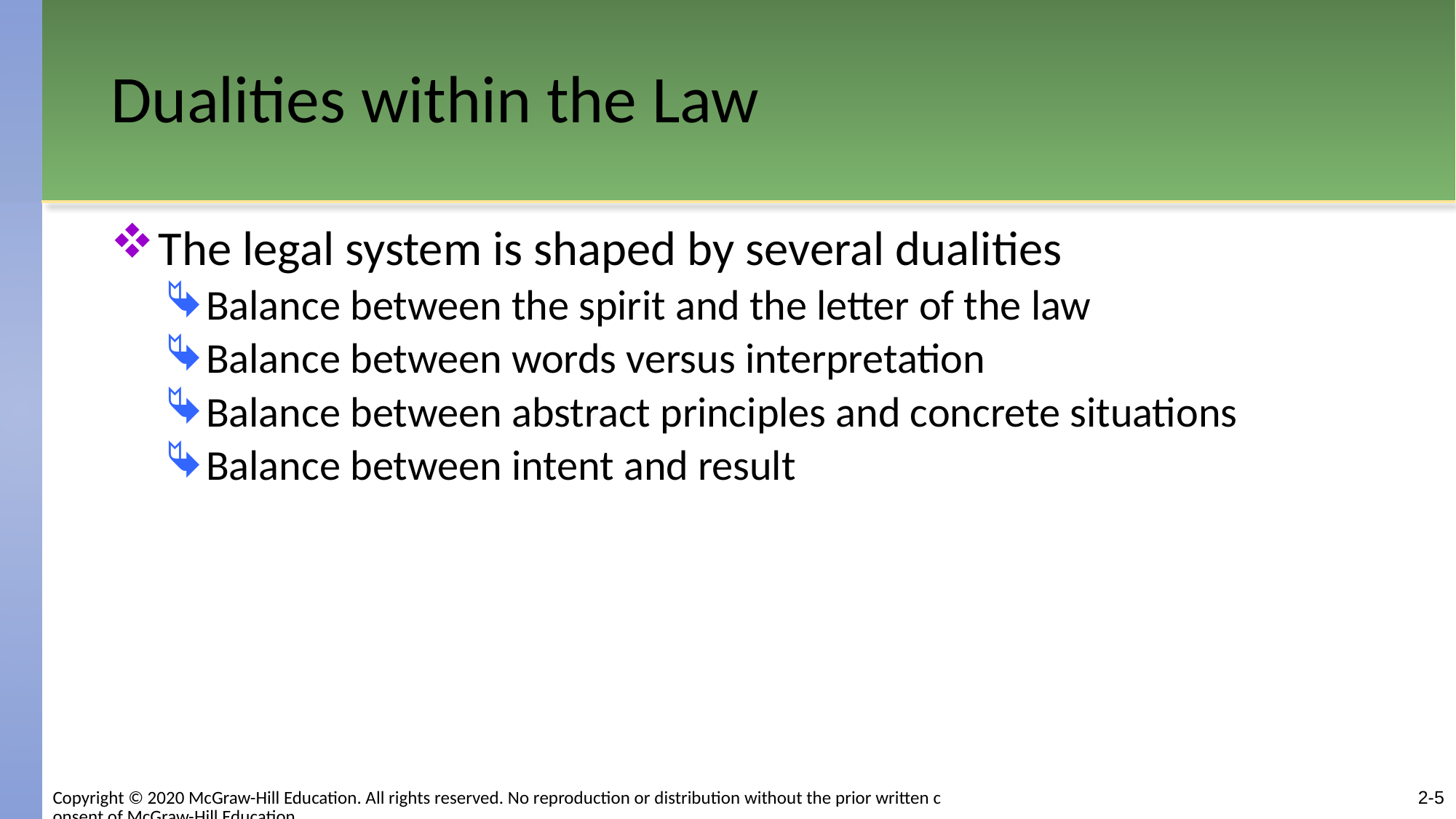

# Dualities within the Law
The legal system is shaped by several dualities
Balance between the spirit and the letter of the law
Balance between words versus interpretation
Balance between abstract principles and concrete situations
Balance between intent and result
2-5
Copyright © 2020 McGraw-Hill Education. All rights reserved. No reproduction or distribution without the prior written consent of McGraw-Hill Education.